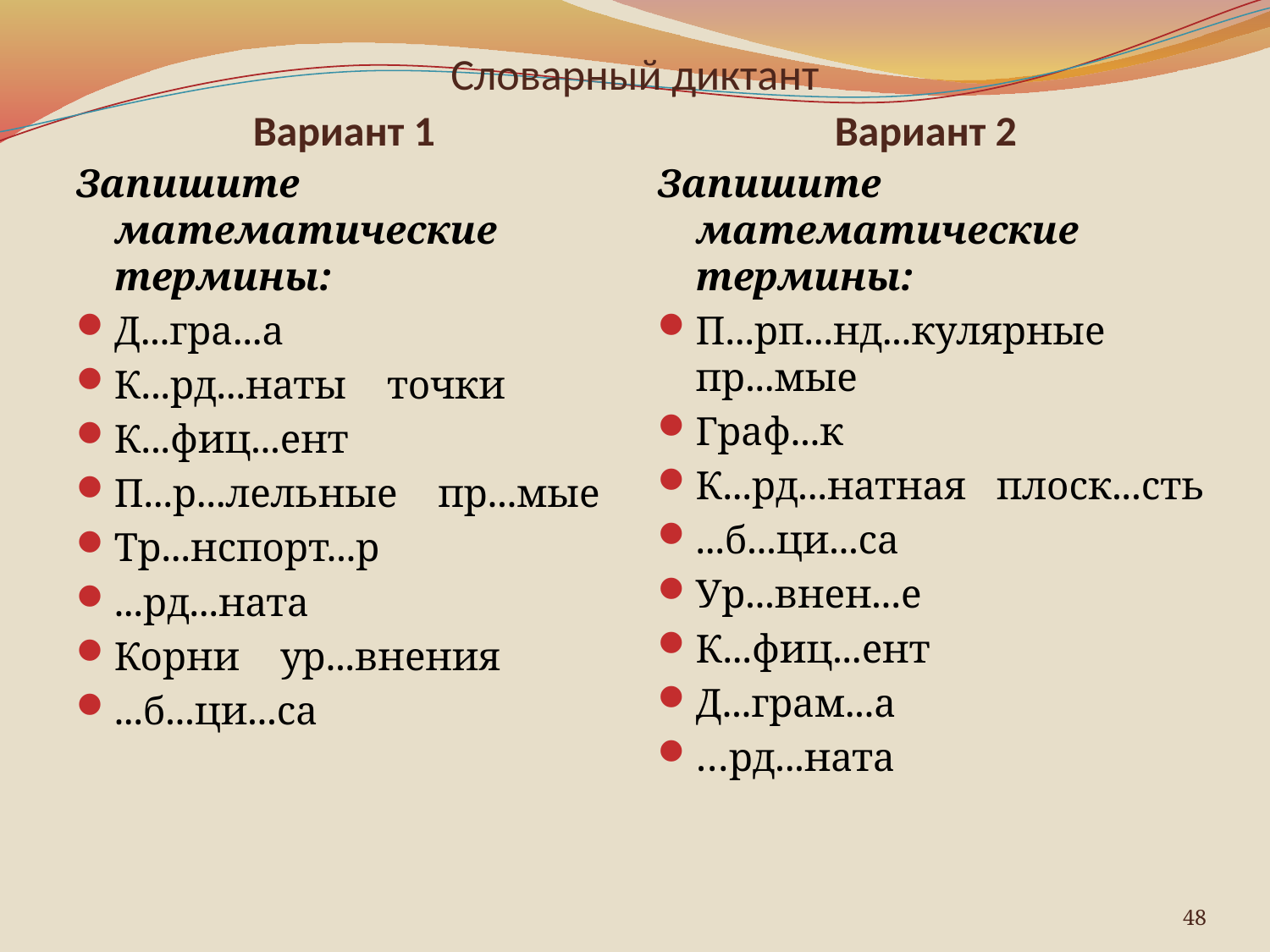

# Словарный диктант
Вариант 1
Вариант 2
Запишите математические термины:
Д...гра...а
К...рд...наты    точки
К...фиц...ент
П...р...лельные    пр...мые
Тр...нспорт...р
...рд...ната
Корни    ур...внения
...б...ци...са

Запишите математические термины:
П...рп...нд...кулярные     пр...мые
Граф...к
К...рд...натная   плоск...сть
...б...ци...са
Ур...внен...е
К...фиц...ент
Д...грам...а
…рд...ната

48